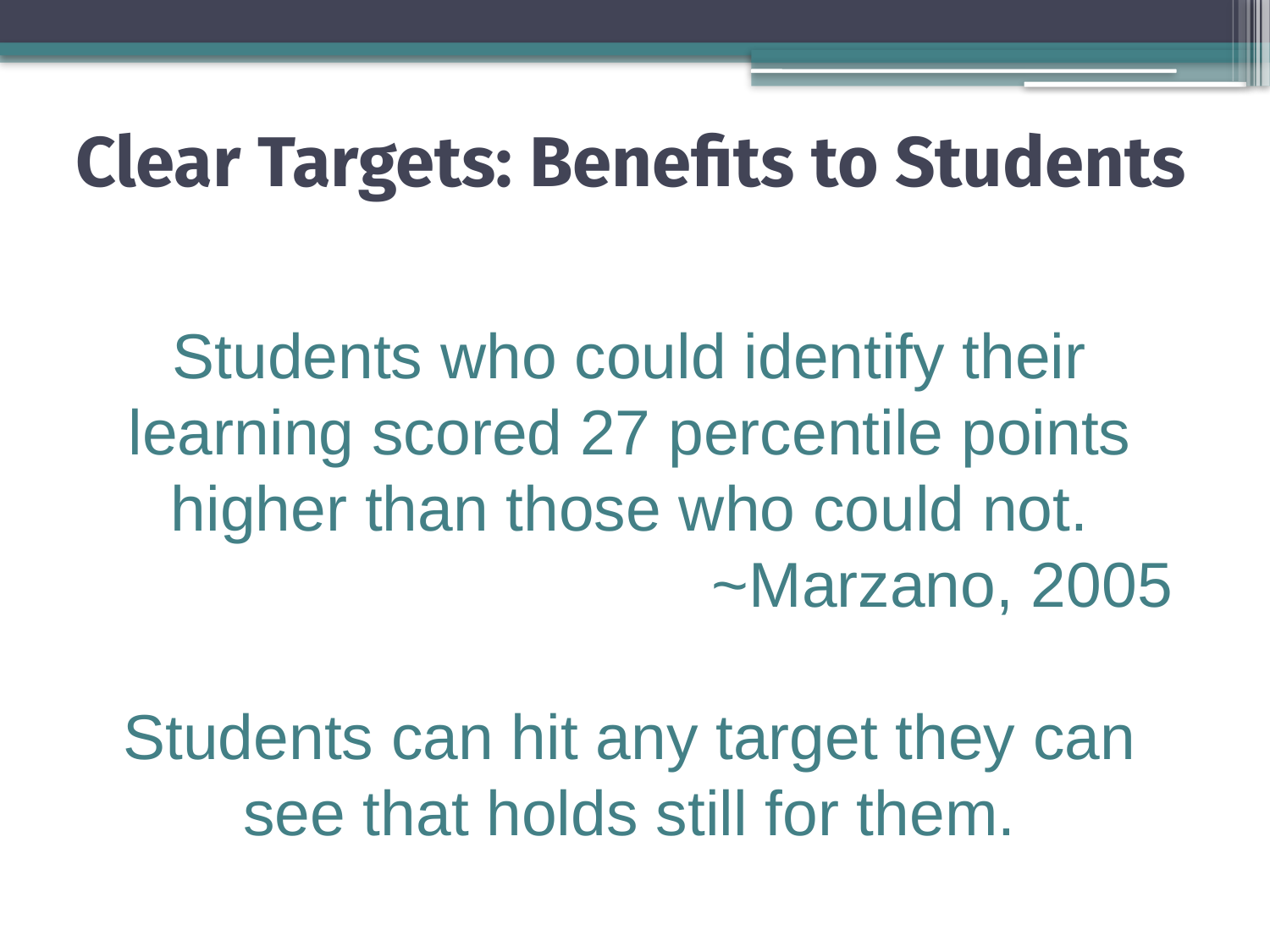

# Clear Targets: Benefits to Students

Students who could identify their learning scored 27 percentile points higher than those who could not.
~Marzano, 2005

Students can hit any target they can see that holds still for them.